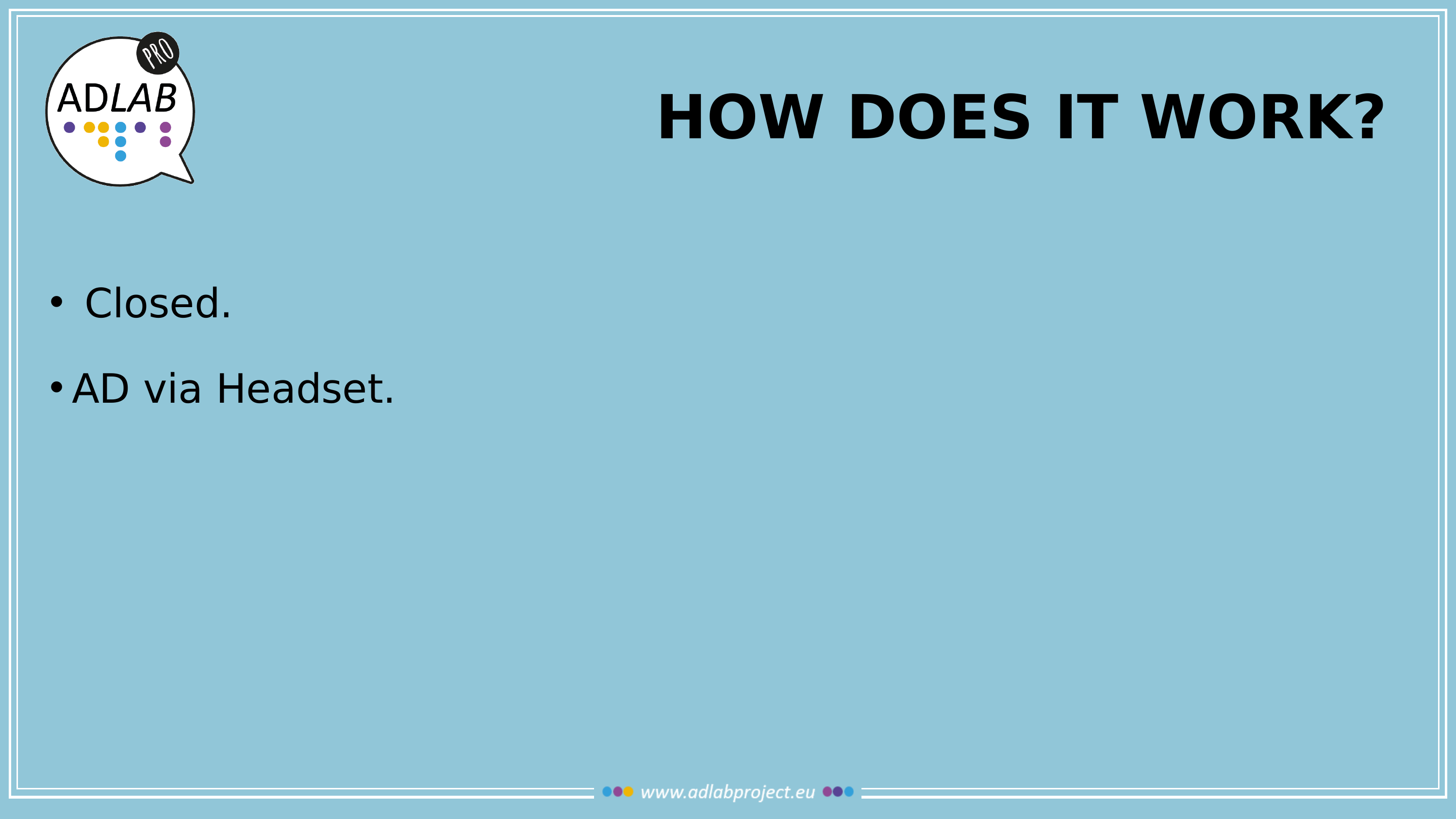

# How does it work?
 Closed.
AD via Headset.